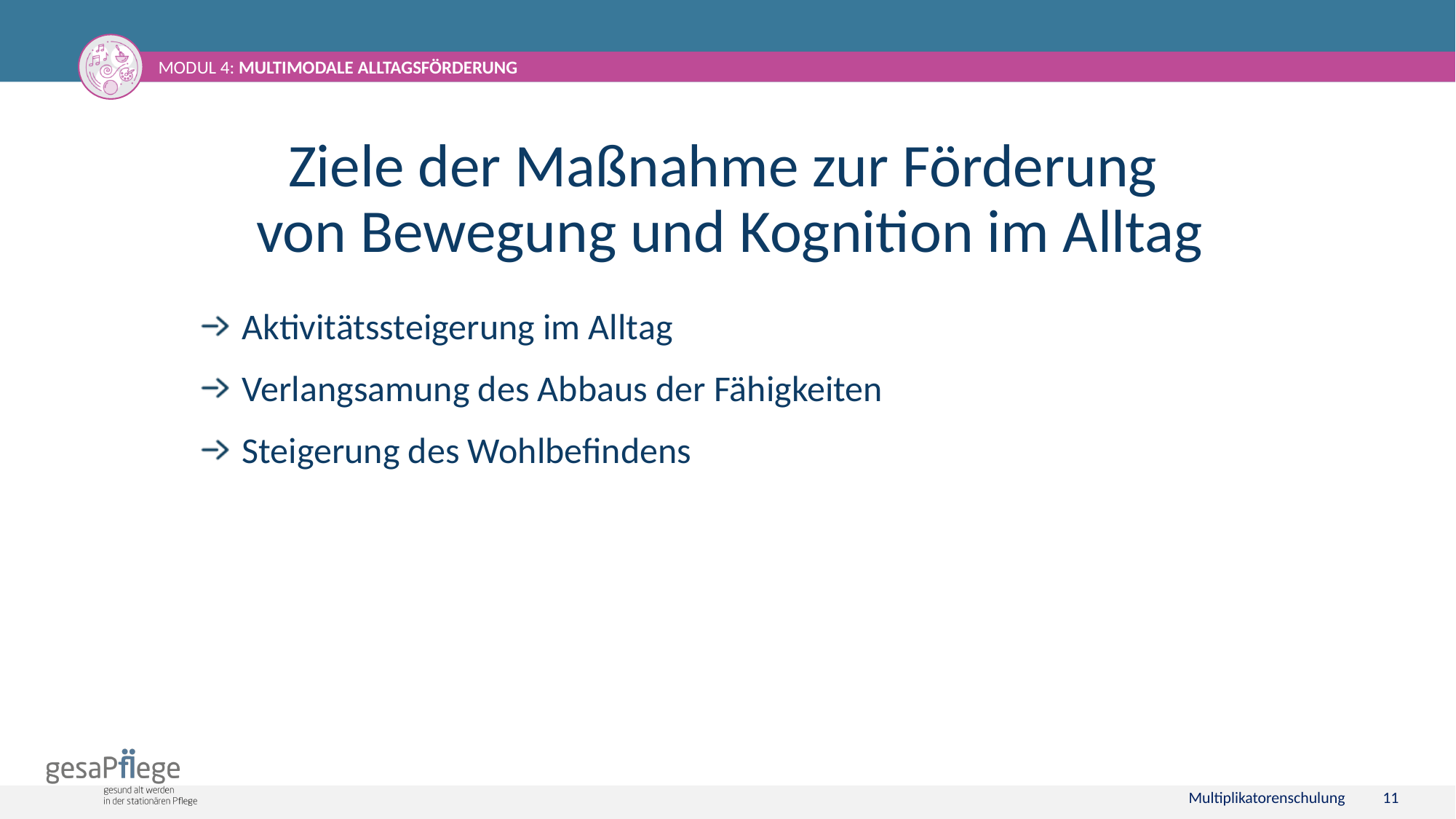

# Ziele der Maßnahme zur Förderung von Bewegung und Kognition im Alltag
Aktivitätssteigerung im Alltag
Verlangsamung des Abbaus der Fähigkeiten
Steigerung des Wohlbefindens
Multiplikatorenschulung
11